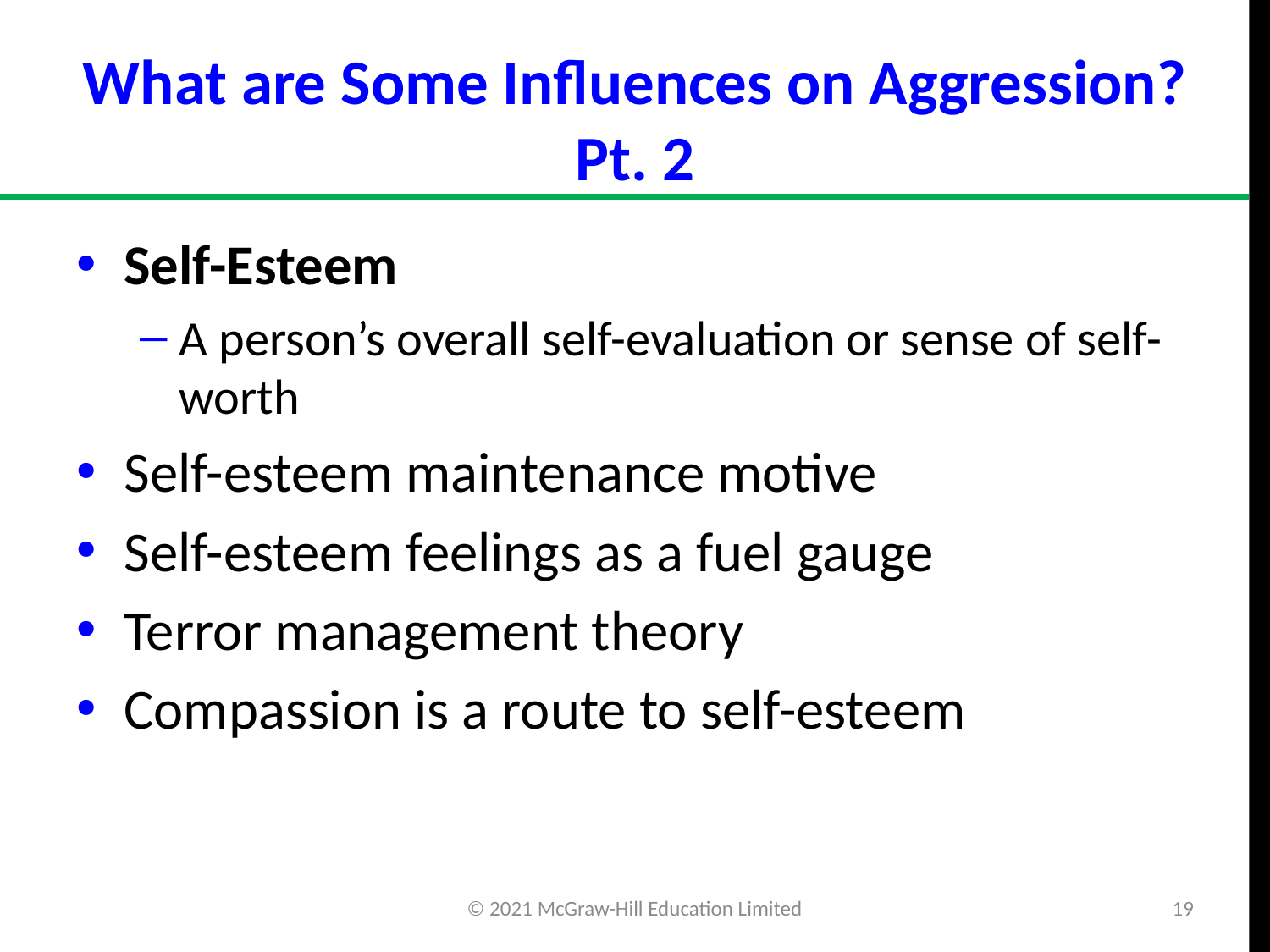

# What are Some Influences on Aggression? Pt. 2
Self-Esteem
A person’s overall self-evaluation or sense of self-worth
Self-esteem maintenance motive
Self-esteem feelings as a fuel gauge
Terror management theory
Compassion is a route to self-esteem
© 2021 McGraw-Hill Education Limited
19